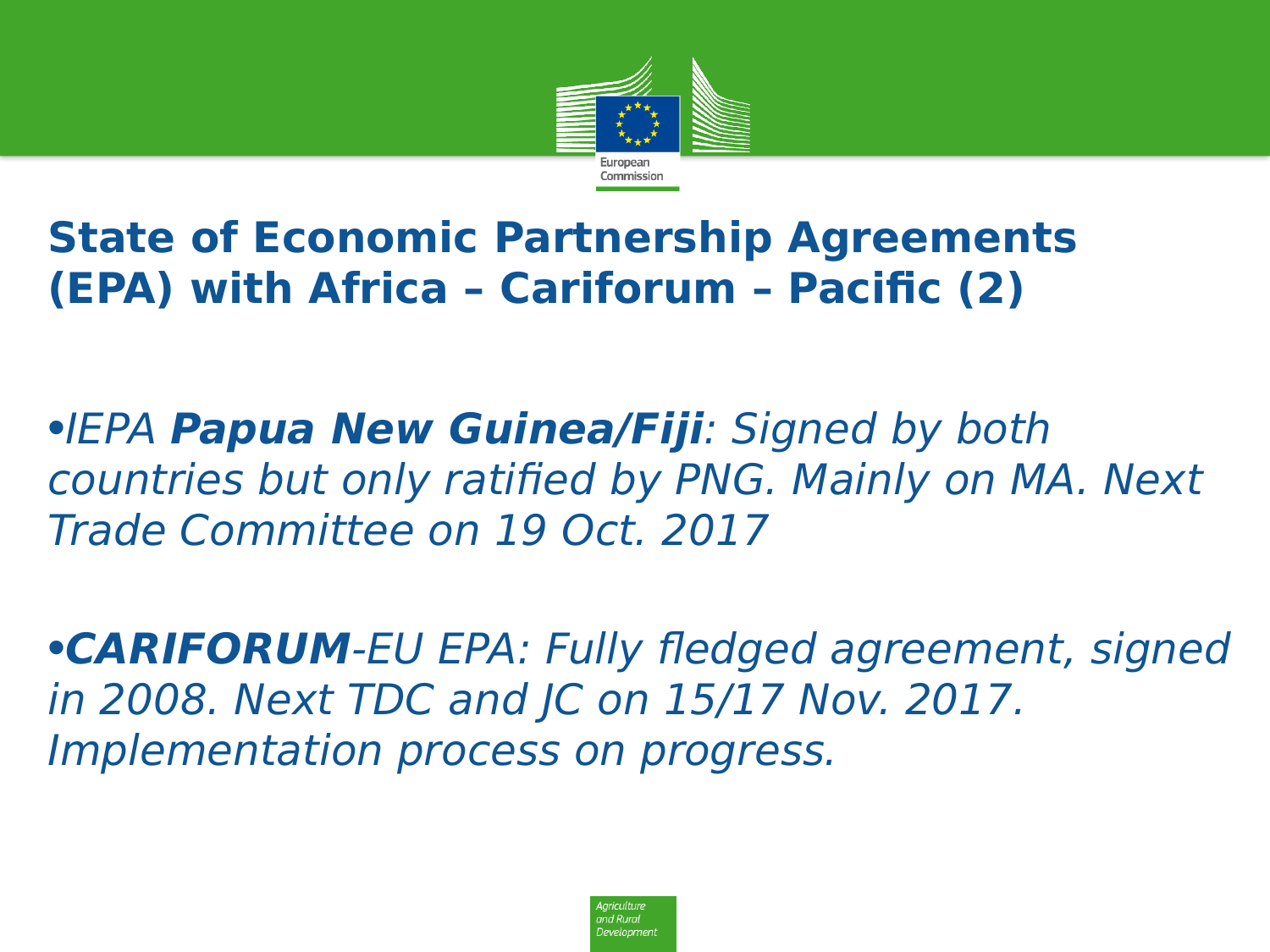

# State of Economic Partnership Agreements (EPA) with Africa – Cariforum – Pacific (2)

IEPA Papua New Guinea/Fiji: Signed by both countries but only ratified by PNG. Mainly on MA. Next Trade Committee on 19 Oct. 2017

CARIFORUM-EU EPA: Fully fledged agreement, signed in 2008. Next TDC and JC on 15/17 Nov. 2017. Implementation process on progress.